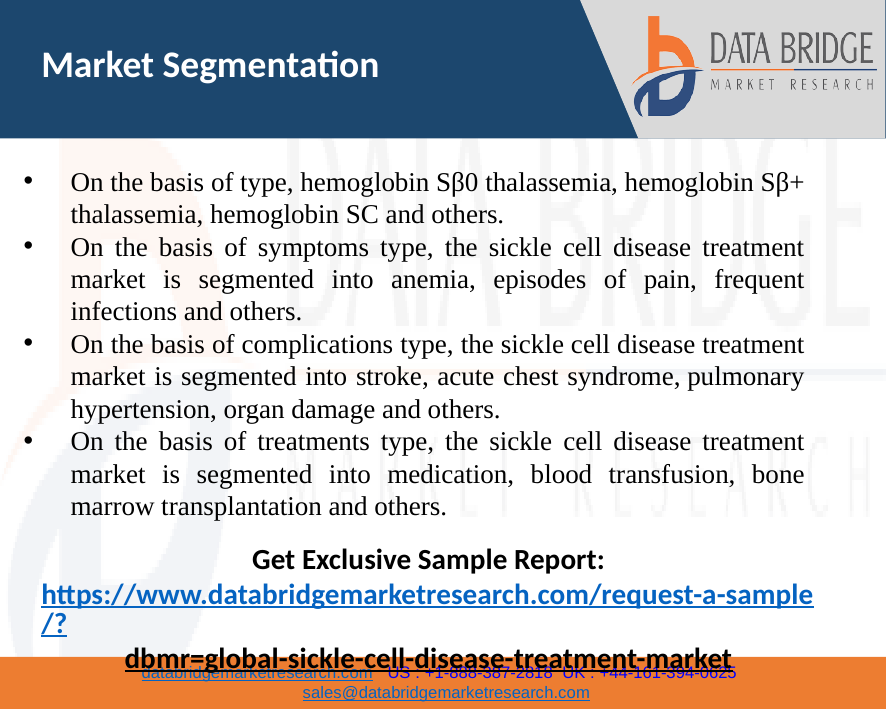

Market Segmentation
On the basis of type, hemoglobin Sβ0 thalassemia, hemoglobin Sβ+ thalassemia, hemoglobin SC and others.
On the basis of symptoms type, the sickle cell disease treatment market is segmented into anemia, episodes of pain, frequent infections and others.
On the basis of complications type, the sickle cell disease treatment market is segmented into stroke, acute chest syndrome, pulmonary hypertension, organ damage and others.
On the basis of treatments type, the sickle cell disease treatment market is segmented into medication, blood transfusion, bone marrow transplantation and others.
Get Exclusive Sample Report: https://www.databridgemarketresearch.com/request-a-sample/?dbmr=global-sickle-cell-disease-treatment-market
4